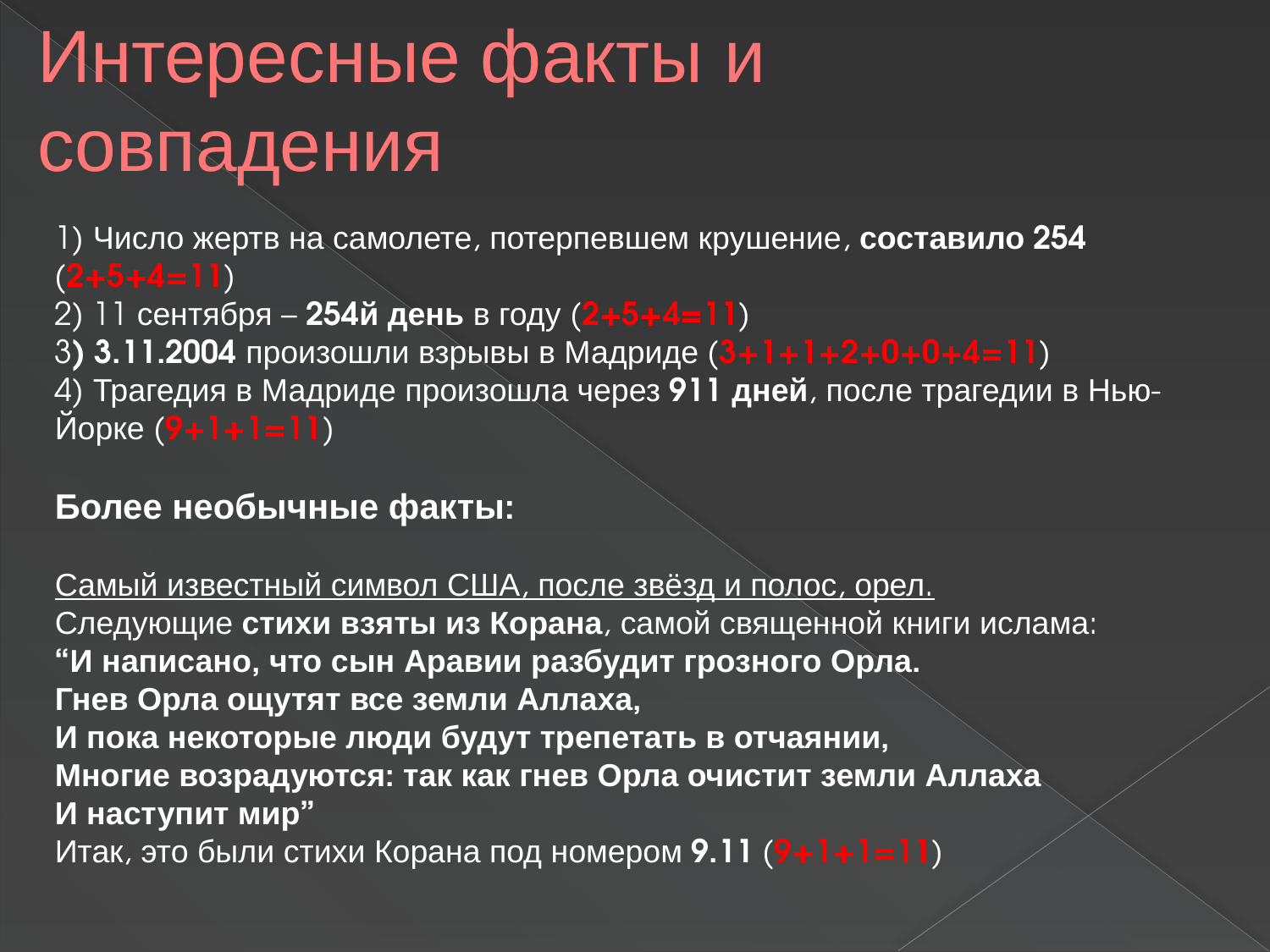

# Интересные факты и совпадения
1) Число жертв на самолете, потерпевшем крушение, составило 254 (2+5+4=11)
2) 11 сентября – 254й день в году (2+5+4=11)
3) 3.11.2004 произошли взрывы в Мадриде (3+1+1+2+0+0+4=11)
4) Трагедия в Мадриде произошла через 911 дней, после трагедии в Нью-Йорке (9+1+1=11)
Более необычные факты:
Самый известный символ США, после звёзд и полос, орел.
Следующие стихи взяты из Корана, самой священной книги ислама:
“И написано, что сын Аравии разбудит грозного Орла.
Гнев Орла ощутят все земли Аллаха,
И пока некоторые люди будут трепетать в отчаянии,
Многие возрадуются: так как гнев Орла очистит земли Аллаха
И наступит мир”
Итак, это были стихи Корана под номером 9.11 (9+1+1=11)